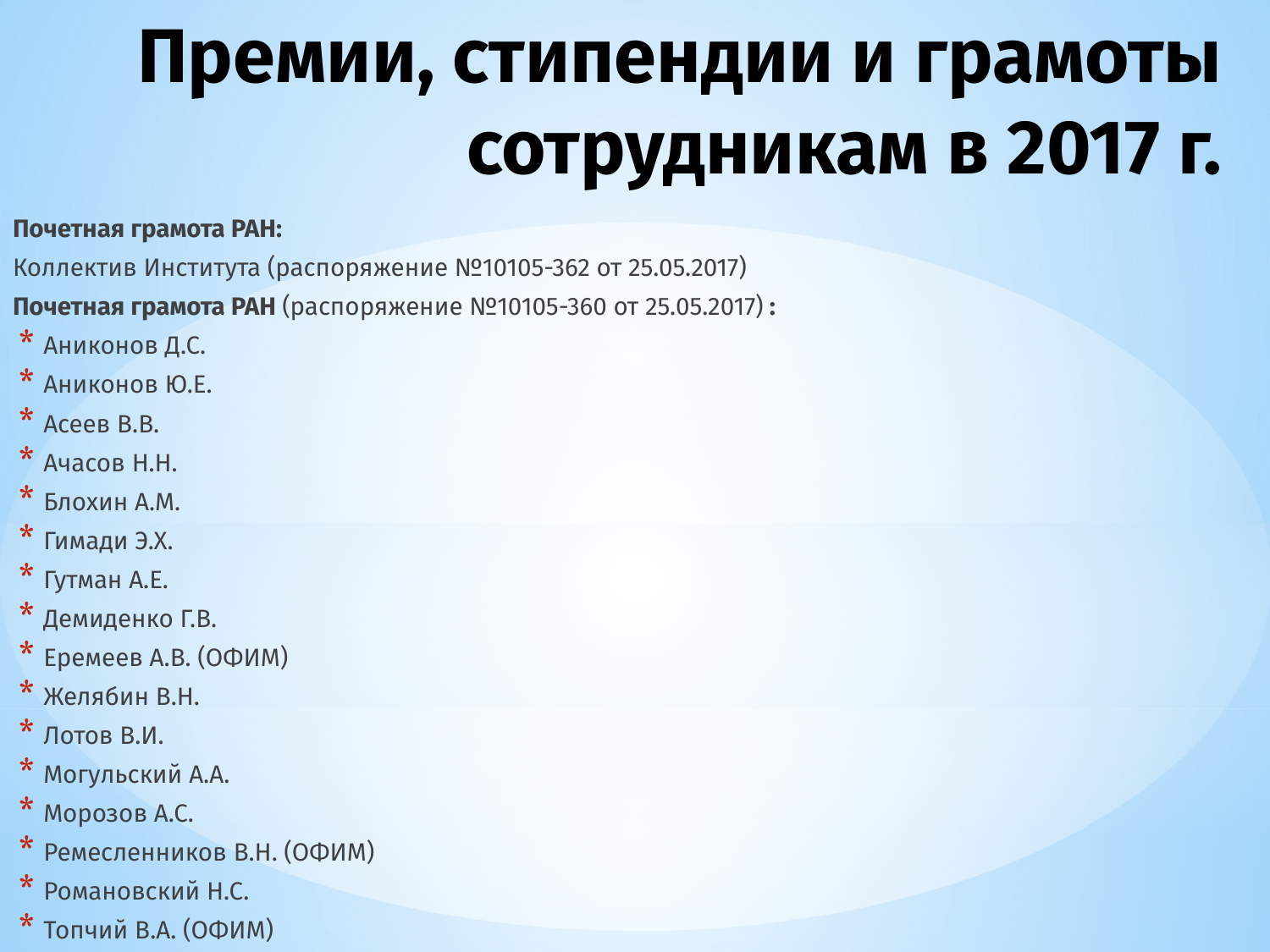

# Премии, стипендии и грамоты сотрудникам в 2017 г.
Почетная грамота РАН:
Коллектив Института (распоряжение №10105-362 от 25.05.2017)
Почетная грамота РАН (распоряжение №10105-360 от 25.05.2017) :
Аниконов Д.С.
Аниконов Ю.Е.
Асеев В.В.
Ачасов Н.Н.
Блохин А.М.
Гимади Э.Х.
Гутман А.Е.
Демиденко Г.В.
Еремеев А.В. (ОФИМ)
Желябин В.Н.
Лотов В.И.
Могульский А.А.
Морозов А.С.
Ремесленников В.Н. (ОФИМ)
Романовский Н.С.
Топчий В.А. (ОФИМ)